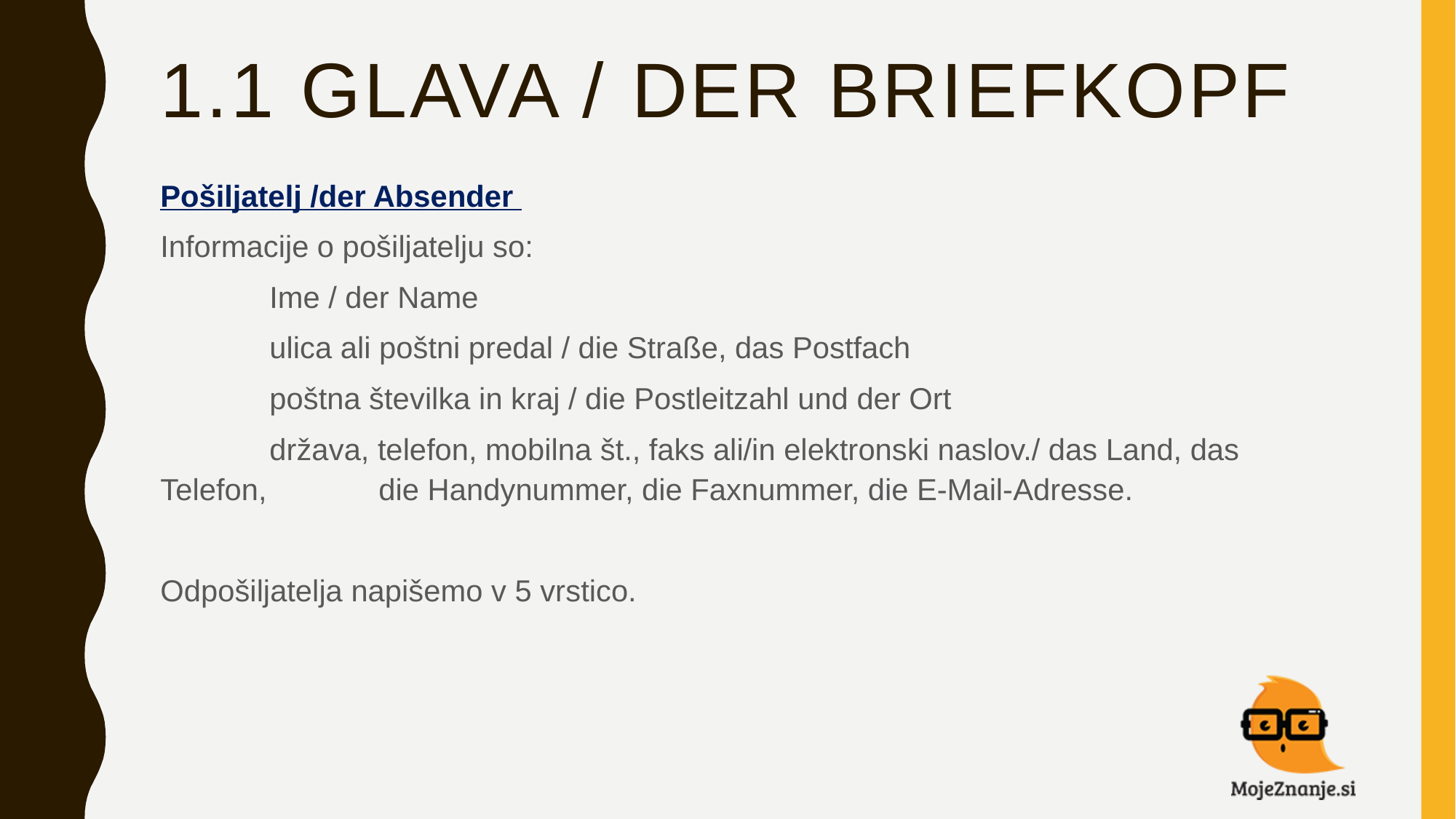

# 1.1 Glava / der Briefkopf
Pošiljatelj /der Absender
Informacije o pošiljatelju so:
	Ime / der Name
	ulica ali poštni predal / die Straße, das Postfach
	poštna številka in kraj / die Postleitzahl und der Ort
	država, telefon, mobilna št., faks ali/in elektronski naslov./ das Land, das Telefon, 	die Handynummer, die Faxnummer, die E-Mail-Adresse.

Odpošiljatelja napišemo v 5 vrstico.